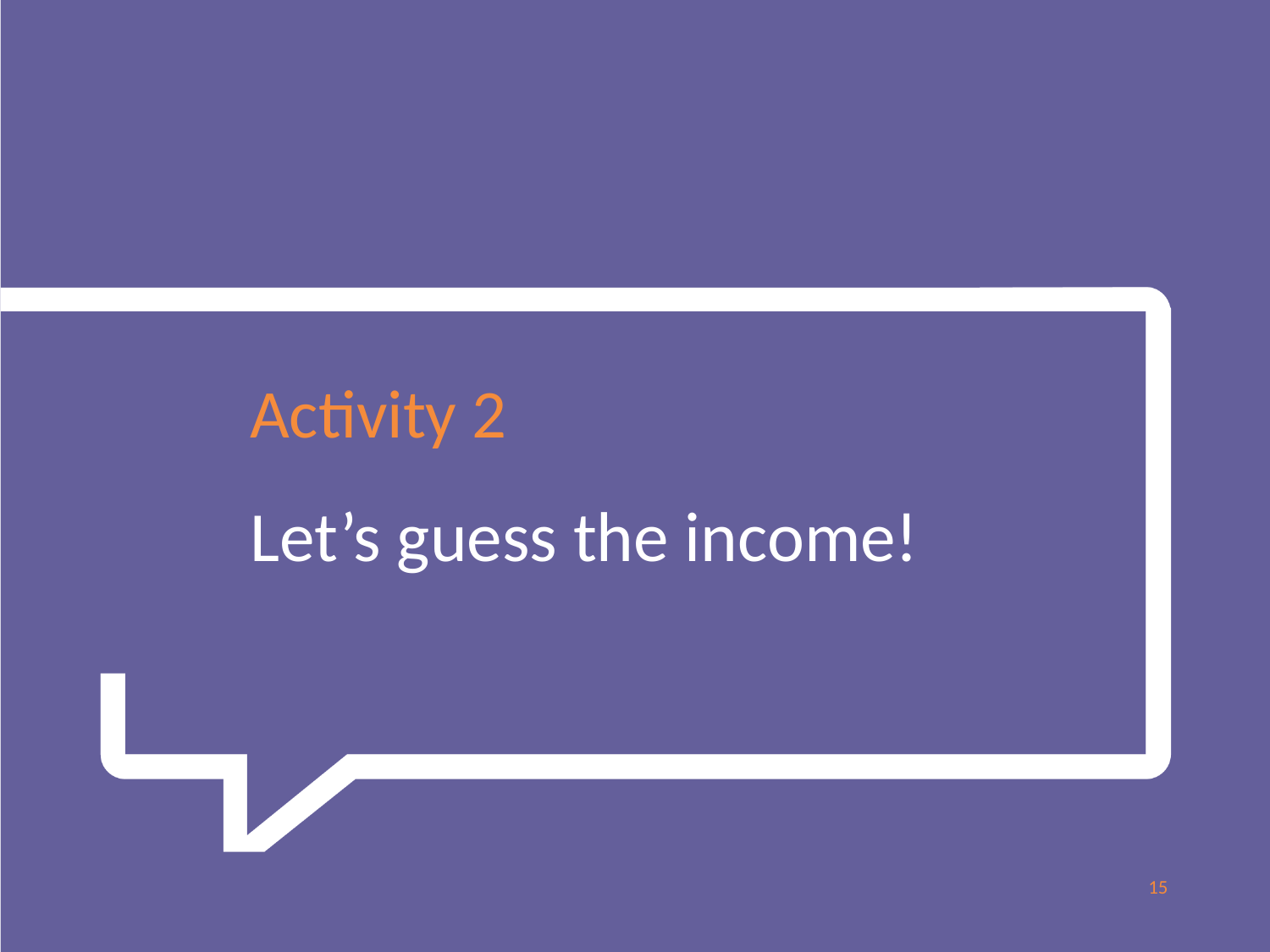

Activity 2
Let’s guess the income!
15